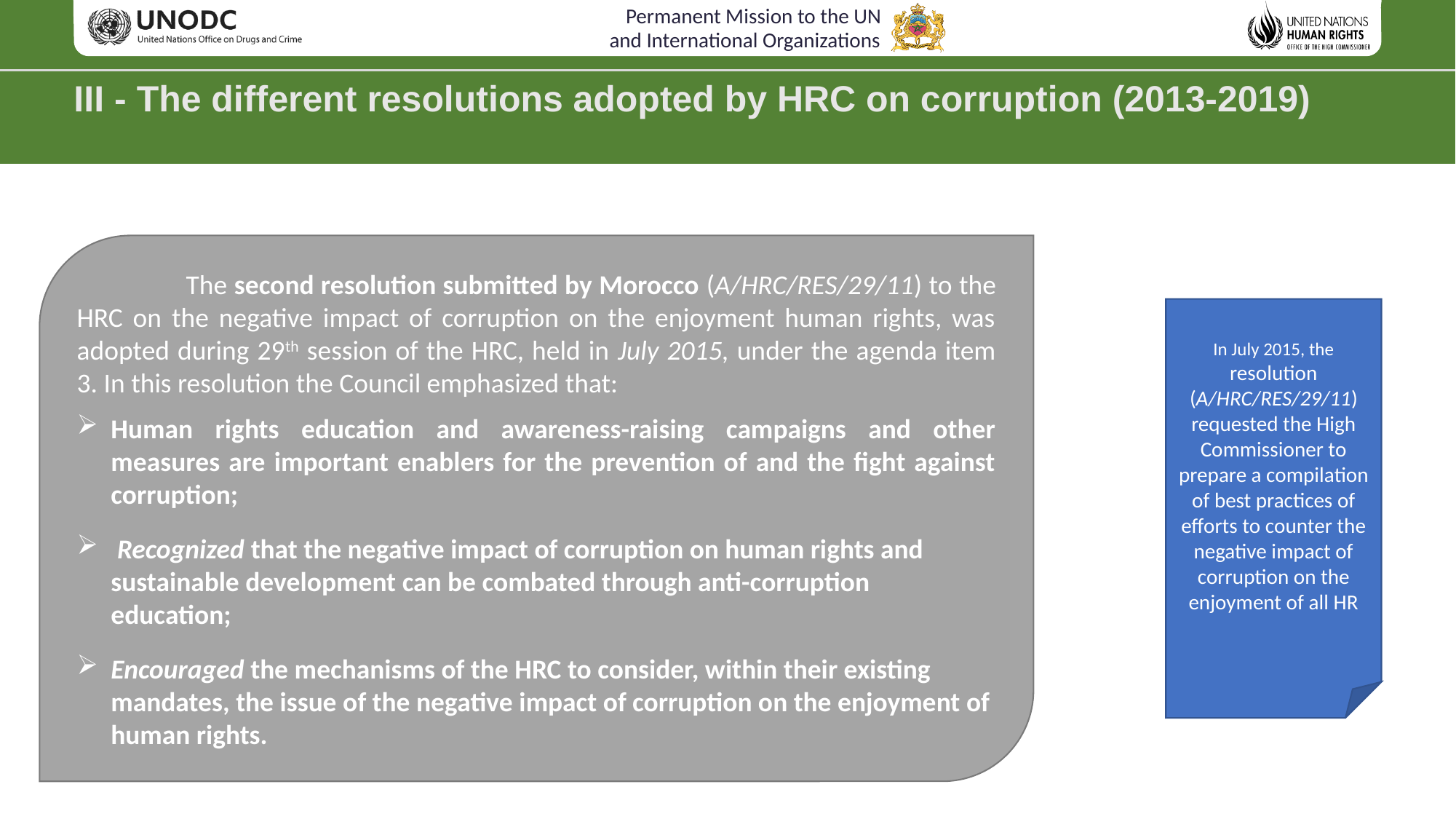

# III - The different resolutions adopted by HRC on corruption (2013-2019)
	The second resolution submitted by Morocco (A/HRC/RES/29/11) to the HRC on the negative impact of corruption on the enjoyment human rights, was adopted during 29th session of the HRC, held in July 2015, under the agenda item 3. In this resolution the Council emphasized that:

Human rights education and awareness-raising campaigns and other measures are important enablers for the prevention of and the fight against corruption;

 Recognized that the negative impact of corruption on human rights and sustainable development can be combated through anti-corruption education;

Encouraged the mechanisms of the HRC to consider, within their existing mandates, the issue of the negative impact of corruption on the enjoyment of human rights.
In July 2015, the resolution (A/HRC/RES/29/11) requested the High Commissioner to prepare a compilation of best practices of efforts to counter the negative impact of corruption on the enjoyment of all HR